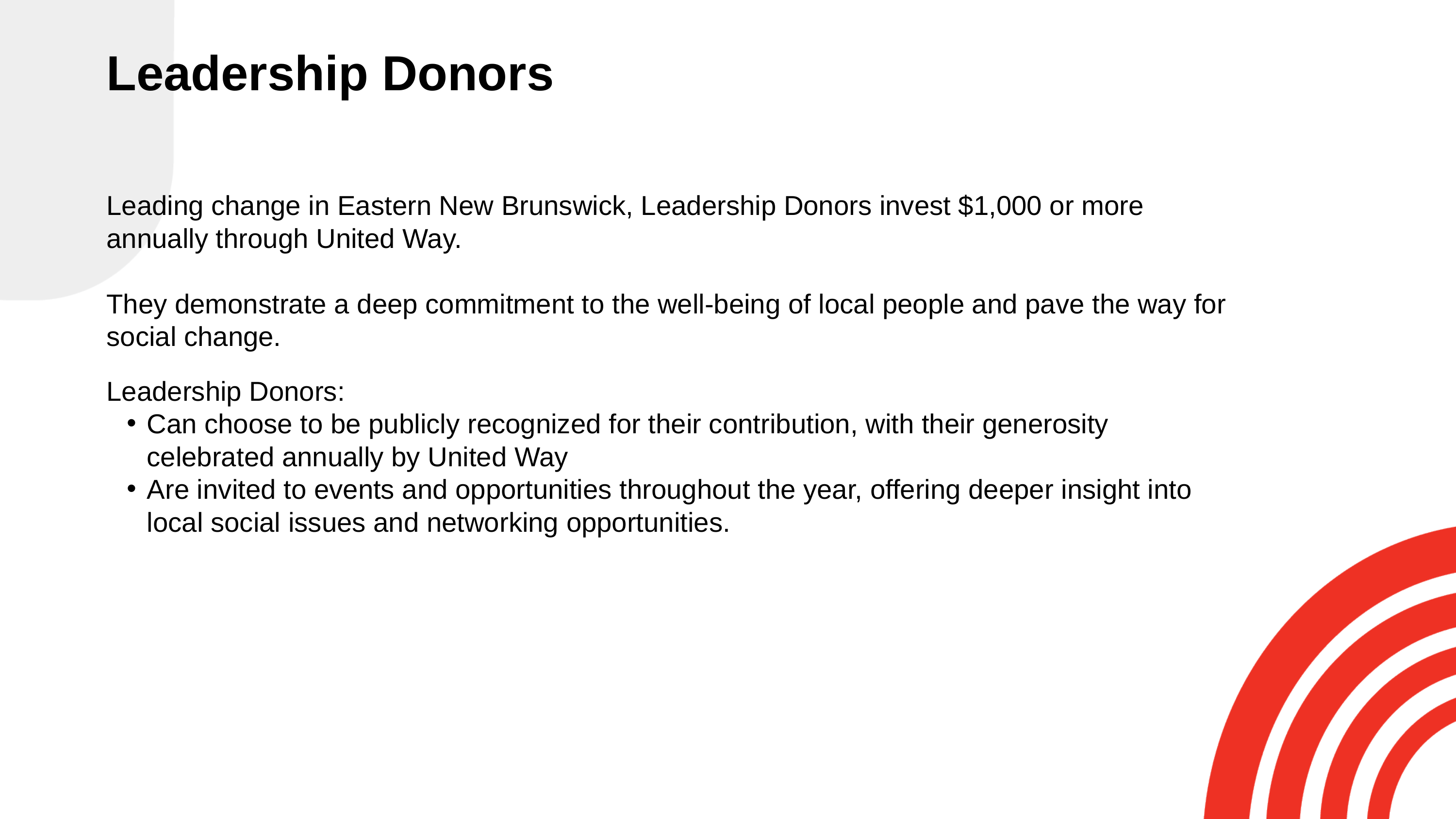

Leadership Donors
Leading change in Eastern New Brunswick, Leadership Donors invest $1,000 or more annually through United Way.

They demonstrate a deep commitment to the well-being of local people and pave the way for social change.

Leadership Donors:
Can choose to be publicly recognized for their contribution, with their generosity celebrated annually by United Way
Are invited to events and opportunities throughout the year, offering deeper insight into local social issues and networking opportunities.